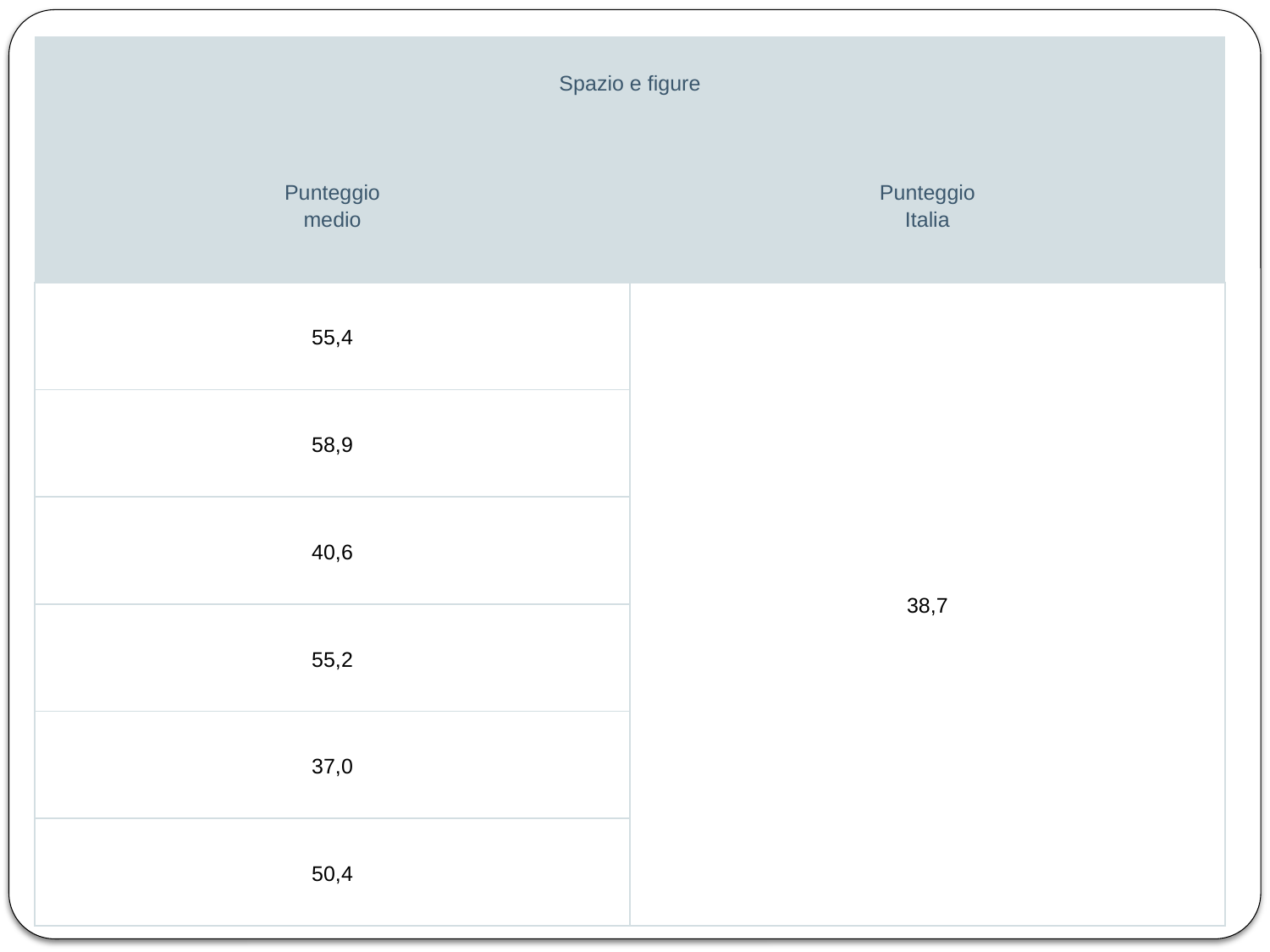

| Spazio e figure |  |
| --- | --- |
| Punteggio medio | Punteggio Italia |
| 55,4 | 38,7 |
| 58,9 |  |
| 40,6 |  |
| 55,2 |  |
| 37,0 |  |
| 50,4 |  |